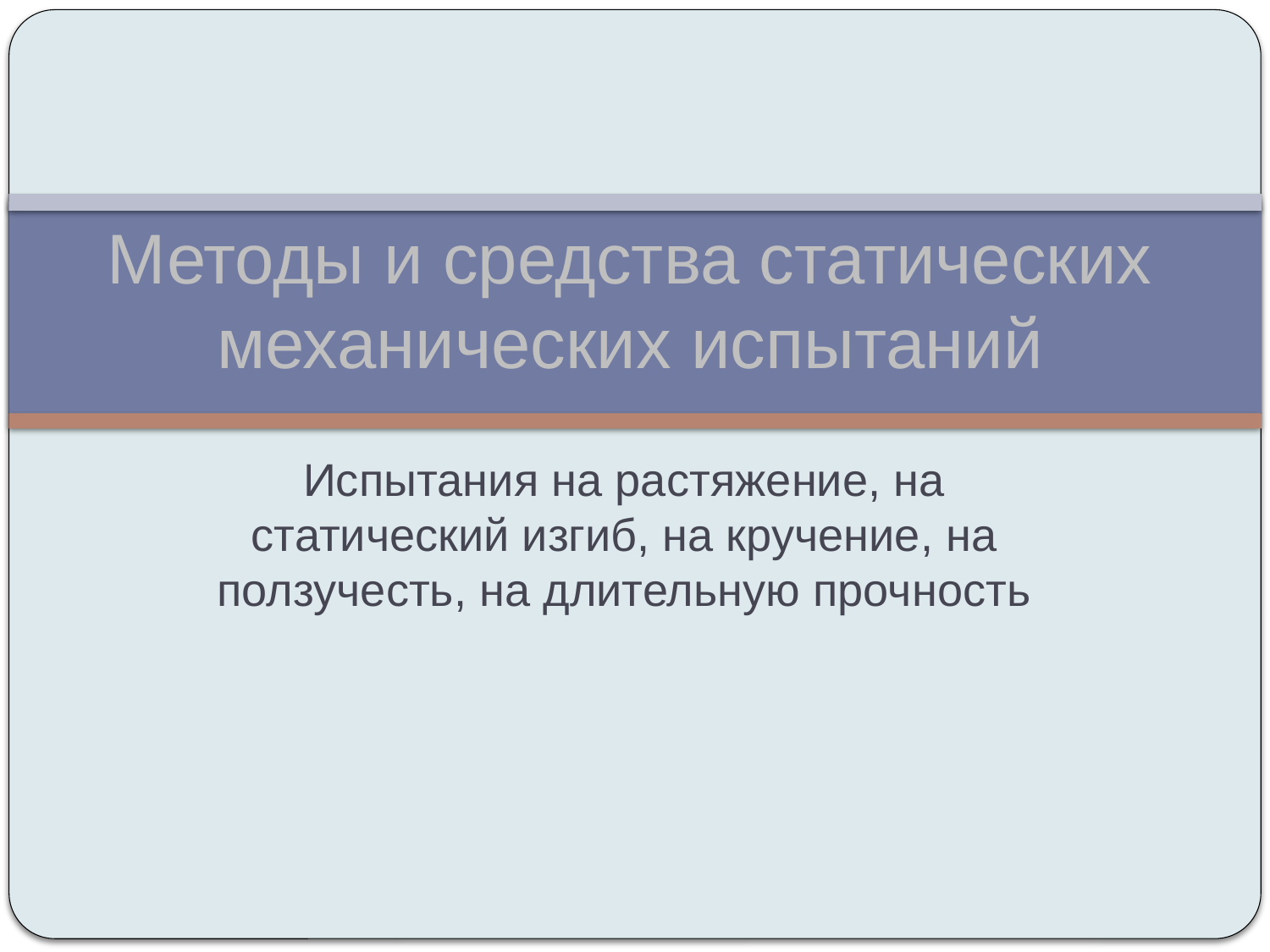

# Методы и средства статических механических испытаний
Испытания на растяжение, на статический изгиб, на кручение, на ползучесть, на длительную прочность